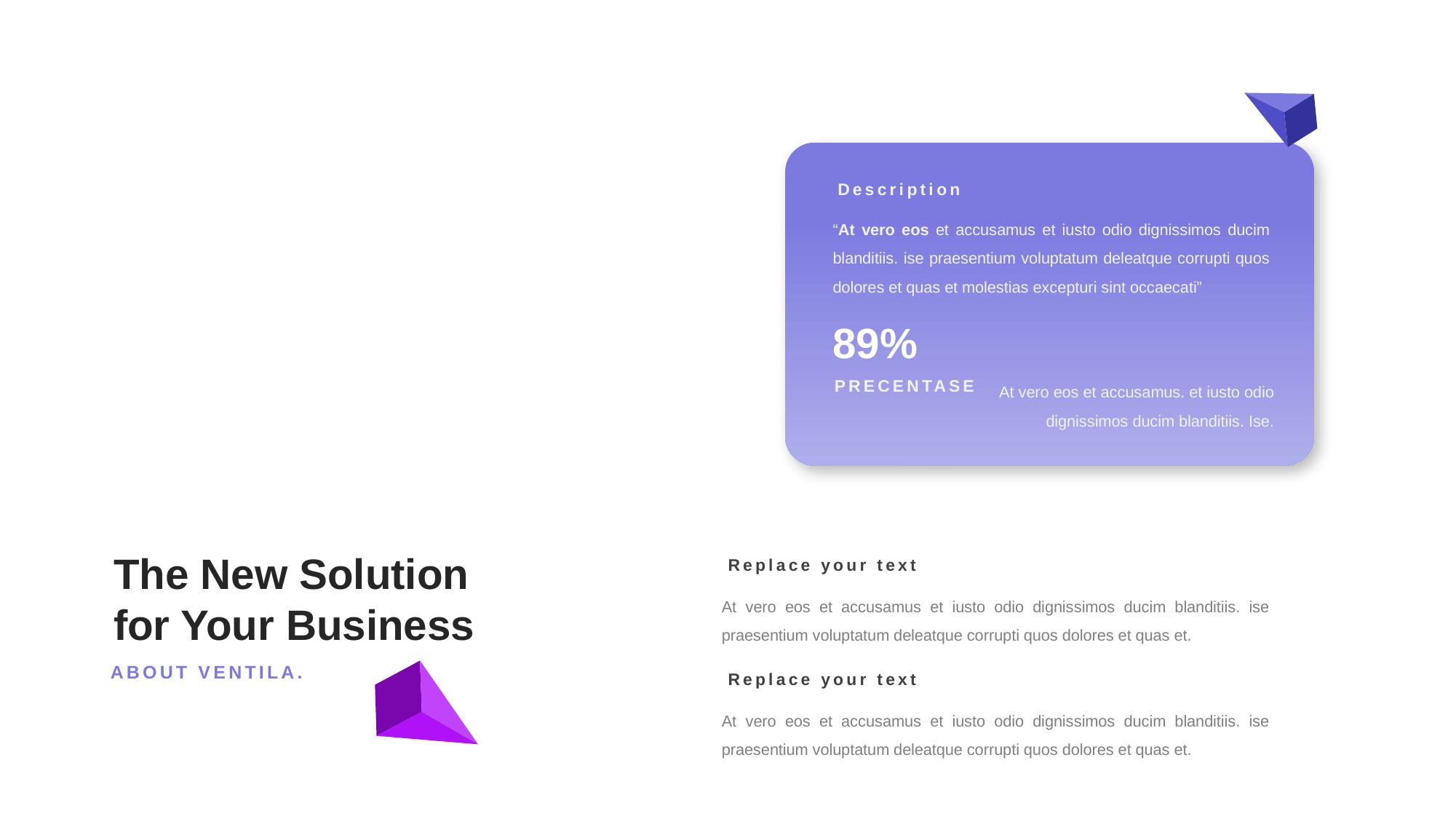

Description
“At vero eos et accusamus et iusto odio dignissimos ducim blanditiis. ise praesentium voluptatum deleatque corrupti quos dolores et quas et molestias excepturi sint occaecati”
89%
At vero eos et accusamus. et iusto odio dignissimos ducim blanditiis. Ise.
PRECENTASE
The New Solution for Your Business
Replace your text
At vero eos et accusamus et iusto odio dignissimos ducim blanditiis. ise praesentium voluptatum deleatque corrupti quos dolores et quas et.
ABOUT VENTILA.
Replace your text
At vero eos et accusamus et iusto odio dignissimos ducim blanditiis. ise praesentium voluptatum deleatque corrupti quos dolores et quas et.